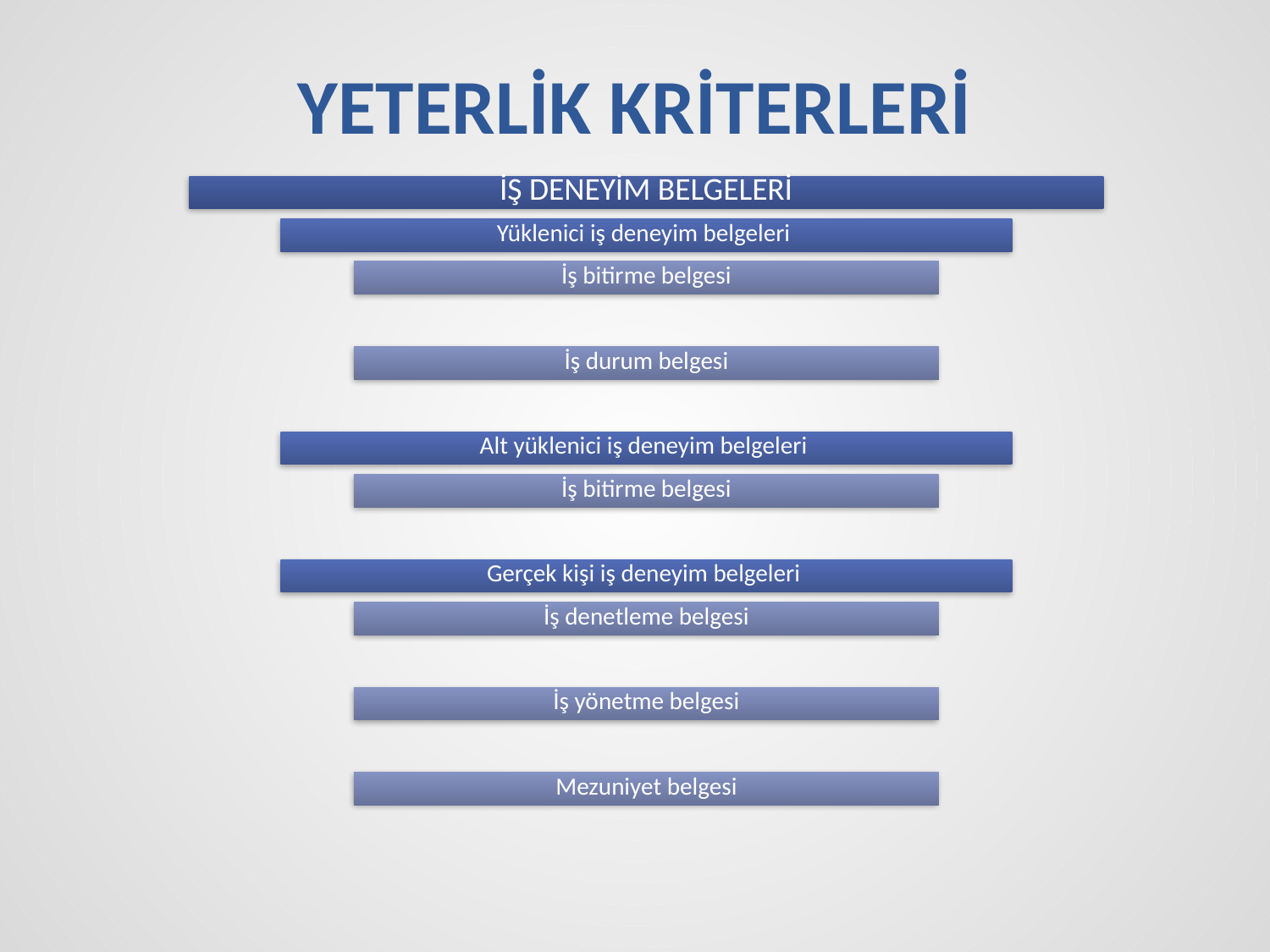

# YETERLİK KRİTERLERİ
İŞ DENEYİM BELGELERİ
Yüklenici iş deneyim belgeleri
İş durum belgesi
İş bitirme belgesi
İş bitirme belgesi
Alt yüklenici iş deneyim belgeleri
Mezuniyet belgesi
İş yönetme belgesi
İş denetleme belgesi
Gerçek kişi iş deneyim belgeleri